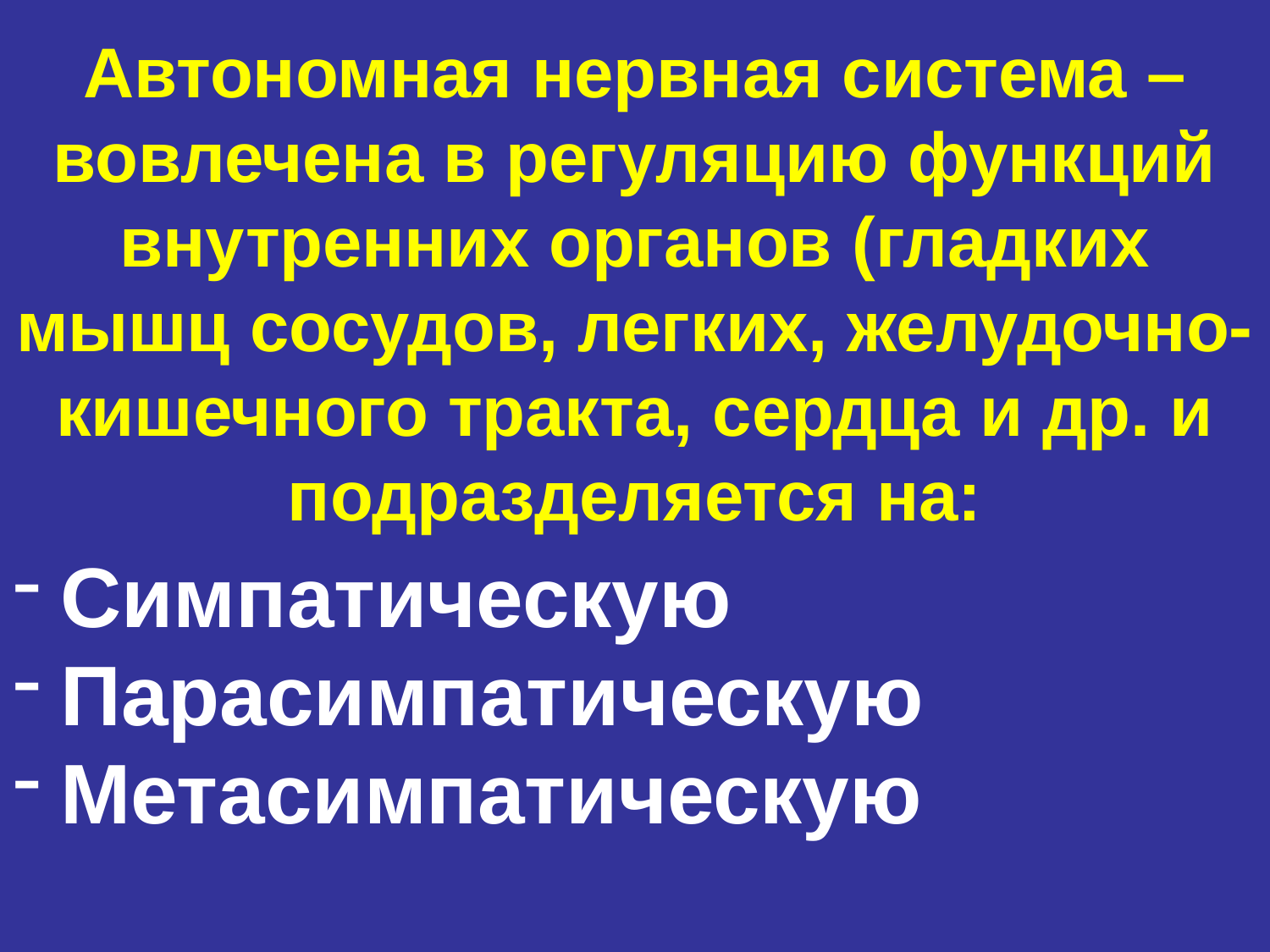

# Автономная нервная система – вовлечена в регуляцию функций внутренних органов (гладких мышц сосудов, легких, желудочно-кишечного тракта, сердца и др. и подразделяется на:
Симпатическую
Парасимпатическую
Метасимпатическую